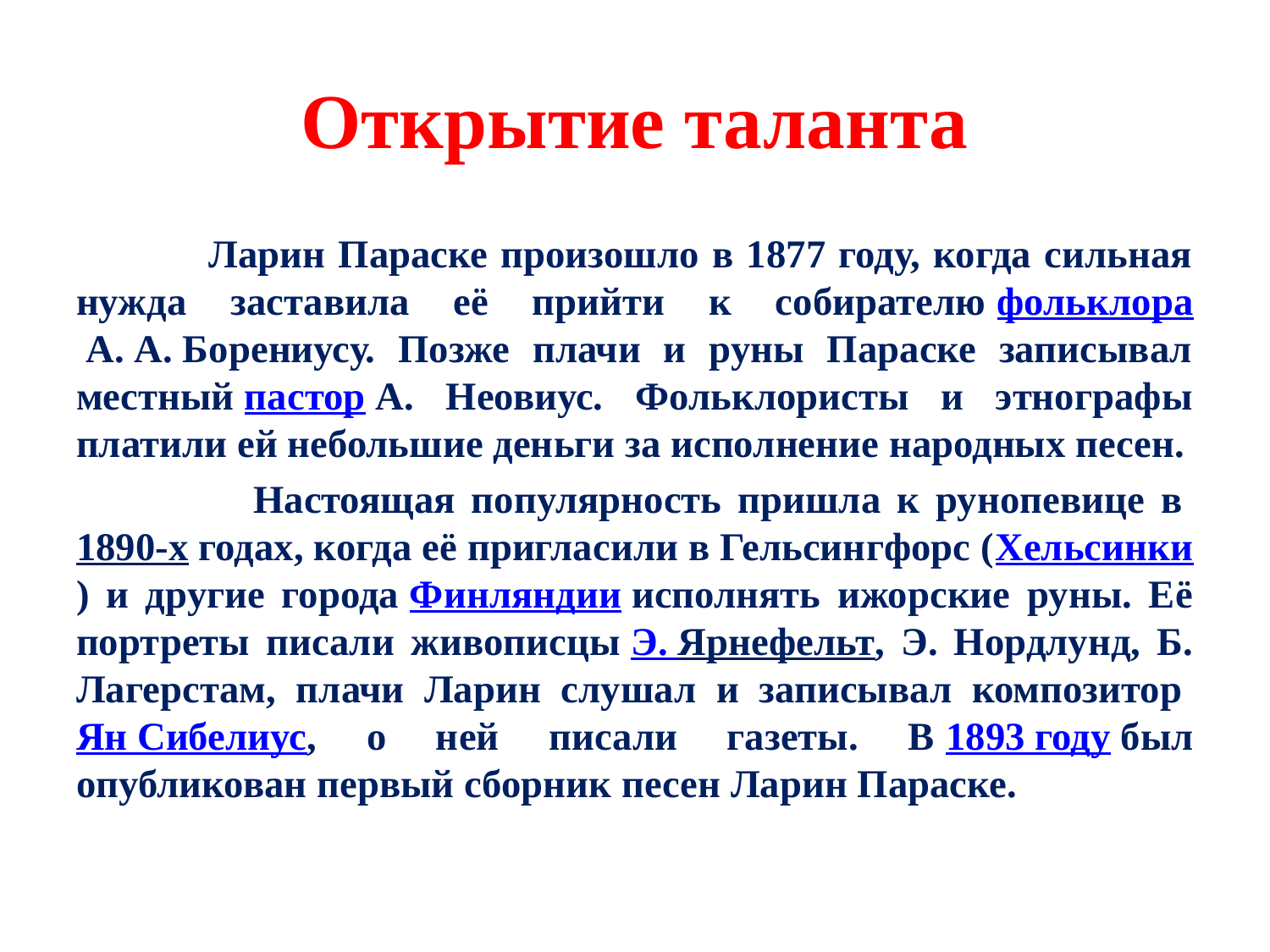

# Открытие таланта
           Ларин Параске произошло в 1877 году, когда сильная нужда заставила её прийти к собирателю фольклора А. А. Борениусу. Позже плачи и руны Параске записывал местный пастор А. Неовиус. Фольклористы и этнографы платили ей небольшие деньги за исполнение народных песен.
           Настоящая популярность пришла к рунопевице в 1890-х годах, когда её пригласили в Гельсингфорс (Хельсинки) и другие города Финляндии исполнять ижорские руны. Её портреты писали живописцы Э. Ярнефельт, Э. Нордлунд, Б. Лагерстам, плачи Ларин слушал и записывал композитор Ян Сибелиус, о ней писали газеты. В 1893 году был опубликован первый сборник песен Ларин Параске.